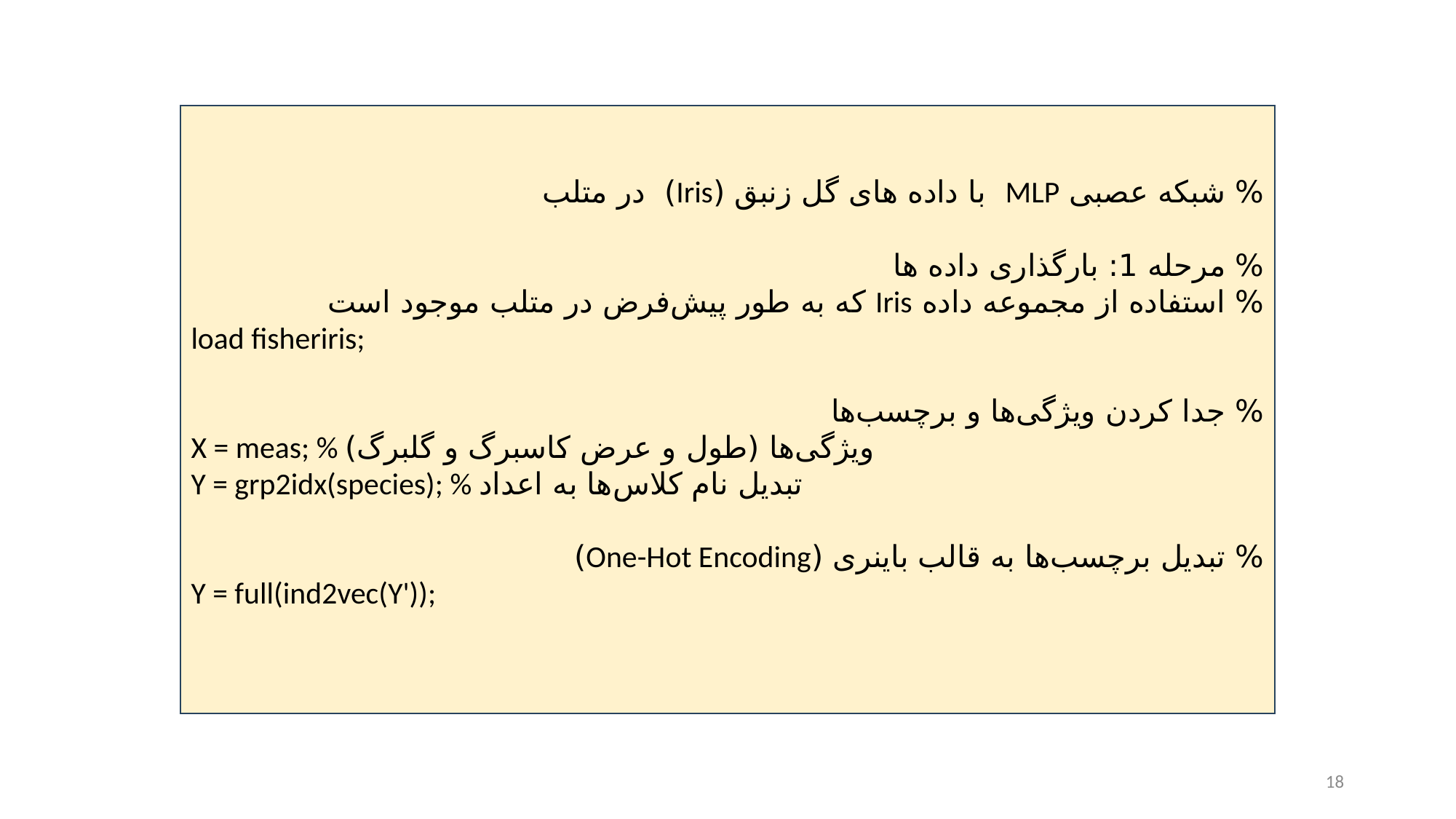

% شبکه عصبی MLP  با داده های گل زنبق (Iris)  در متلب

% مرحله 1: بارگذاری داده ها
% استفاده از مجموعه داده Iris که به طور پیش‌فرض در متلب موجود است
load fisheriris;

% جدا کردن ویژگی‌ها و برچسب‌ها
X = meas; % ویژگی‌ها (طول و عرض کاسبرگ و گلبرگ)
Y = grp2idx(species); % تبدیل نام کلاس‌ها به اعداد

% تبدیل برچسب‌ها به قالب باینری (One-Hot Encoding)
Y = full(ind2vec(Y'));

18